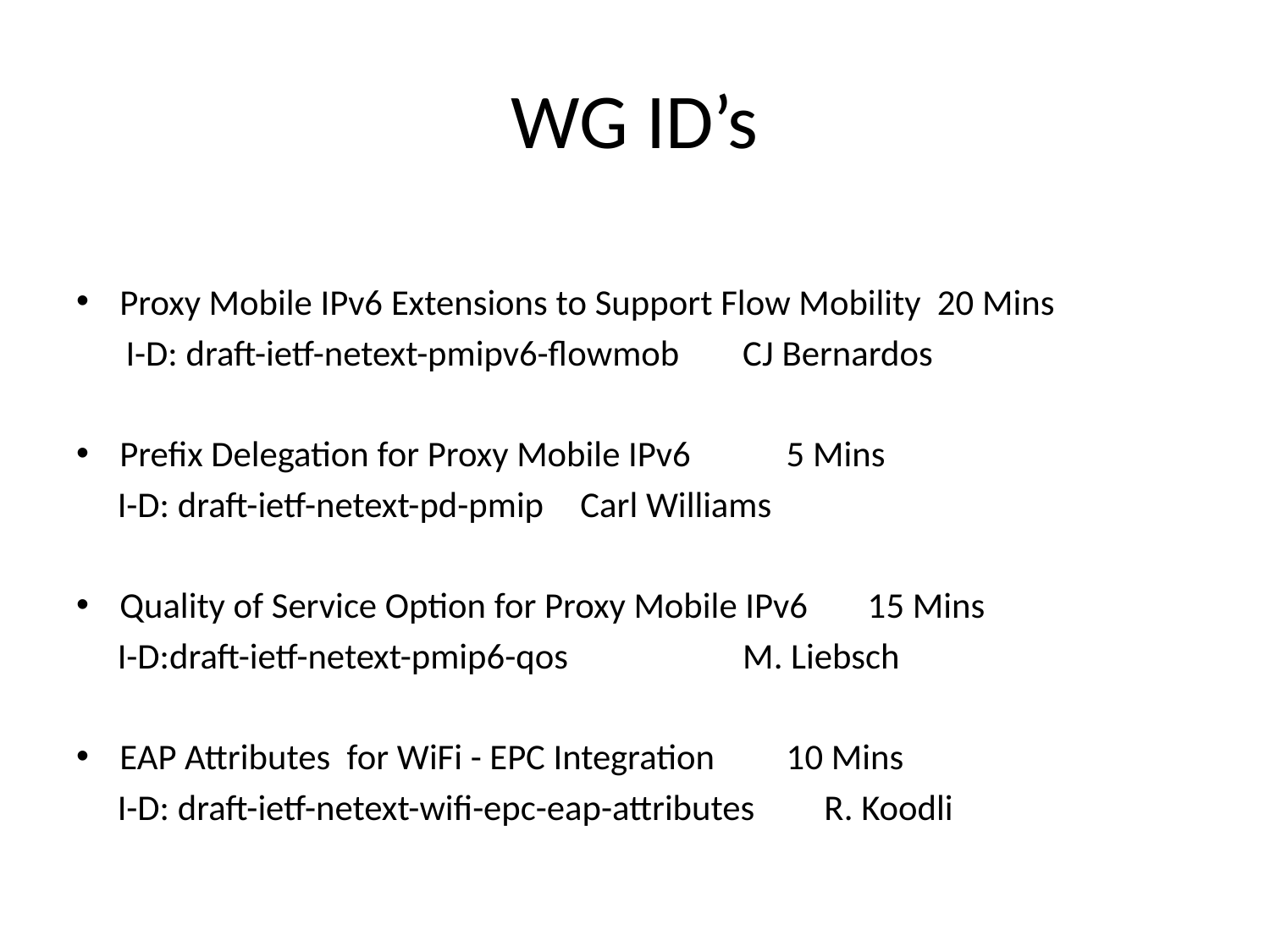

# WG ID’s

Proxy Mobile IPv6 Extensions to Support Flow Mobility  20 Mins
      I-D: draft-ietf-netext-pmipv6-flowmob		  CJ Bernardos

Prefix Delegation for Proxy Mobile IPv6		  5 Mins
     I-D: draft-ietf-netext-pd-pmip			  Carl Williams

Quality of Service Option for Proxy Mobile IPv6	  15 Mins
     I-D:draft-ietf-netext-pmip6-qos     	      		  M. Liebsch

EAP Attributes  for WiFi - EPC Integration		  10 Mins
     I-D: draft-ietf-netext-wifi-epc-eap-attributes	  R. Koodli